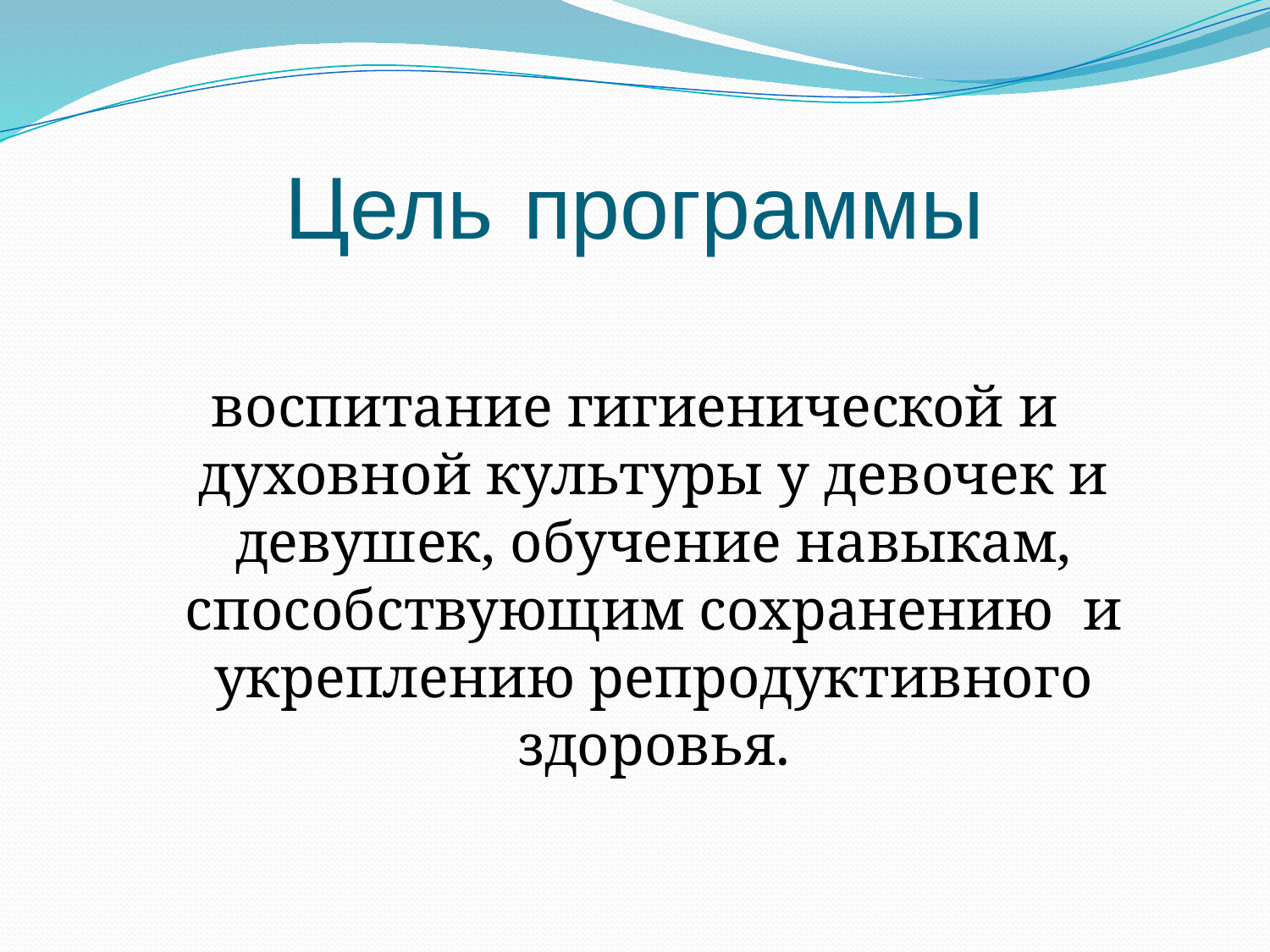

# Цель программы

воспитание гигиенической и духовной культуры у девочек и девушек, обучение навыкам, способствующим сохранению  и укреплению репродуктивного здоровья.